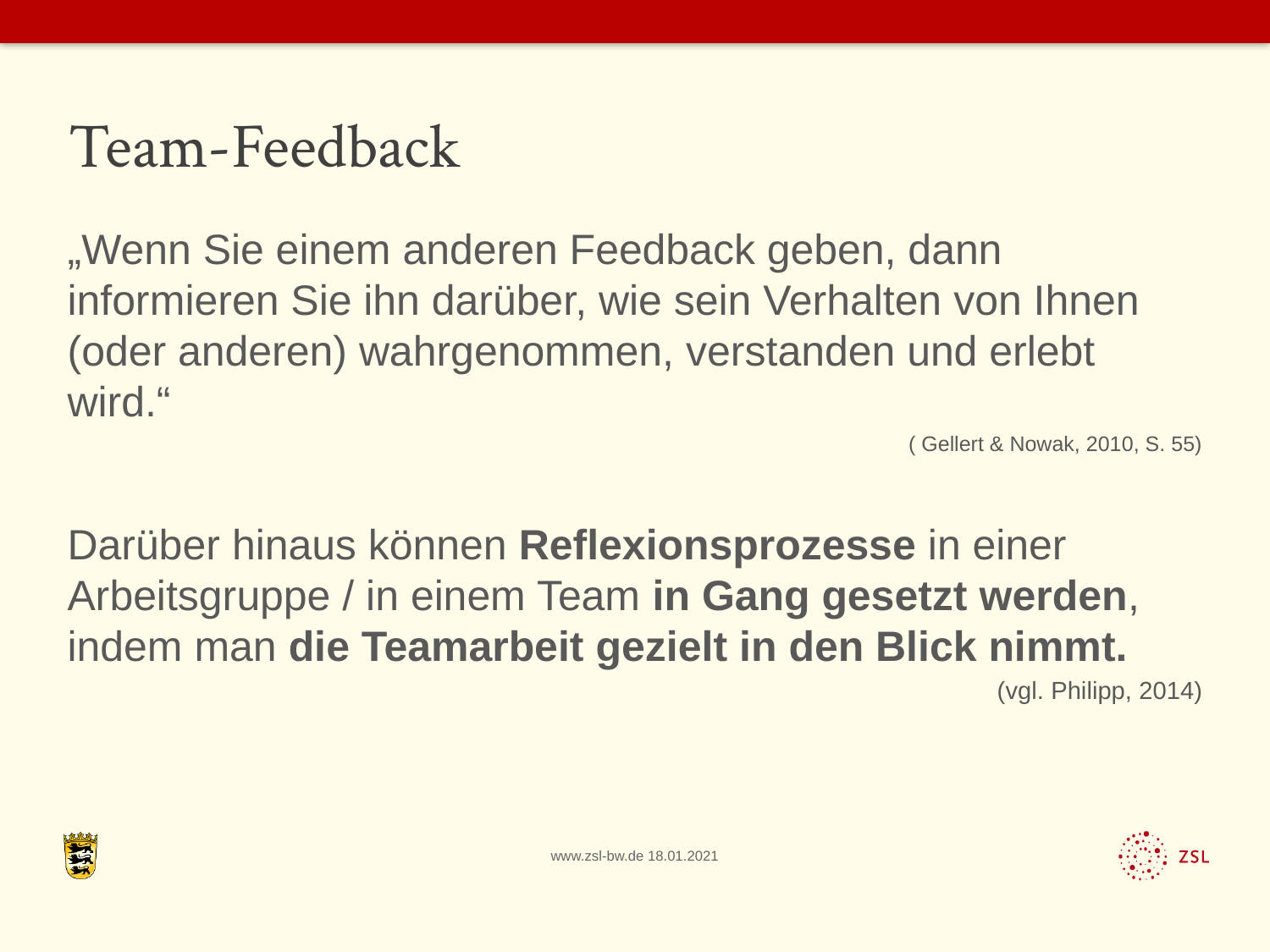

# Team-Feedback
„Wenn Sie einem anderen Feedback geben, dann informieren Sie ihn darüber, wie sein Verhalten von Ihnen (oder anderen) wahrgenommen, verstanden und erlebt wird.“
( Gellert & Nowak, 2010, S. 55)

Darüber hinaus können Reflexionsprozesse in einer Arbeitsgruppe / in einem Team in Gang gesetzt werden, indem man die Teamarbeit gezielt in den Blick nimmt.
(vgl. Philipp, 2014)